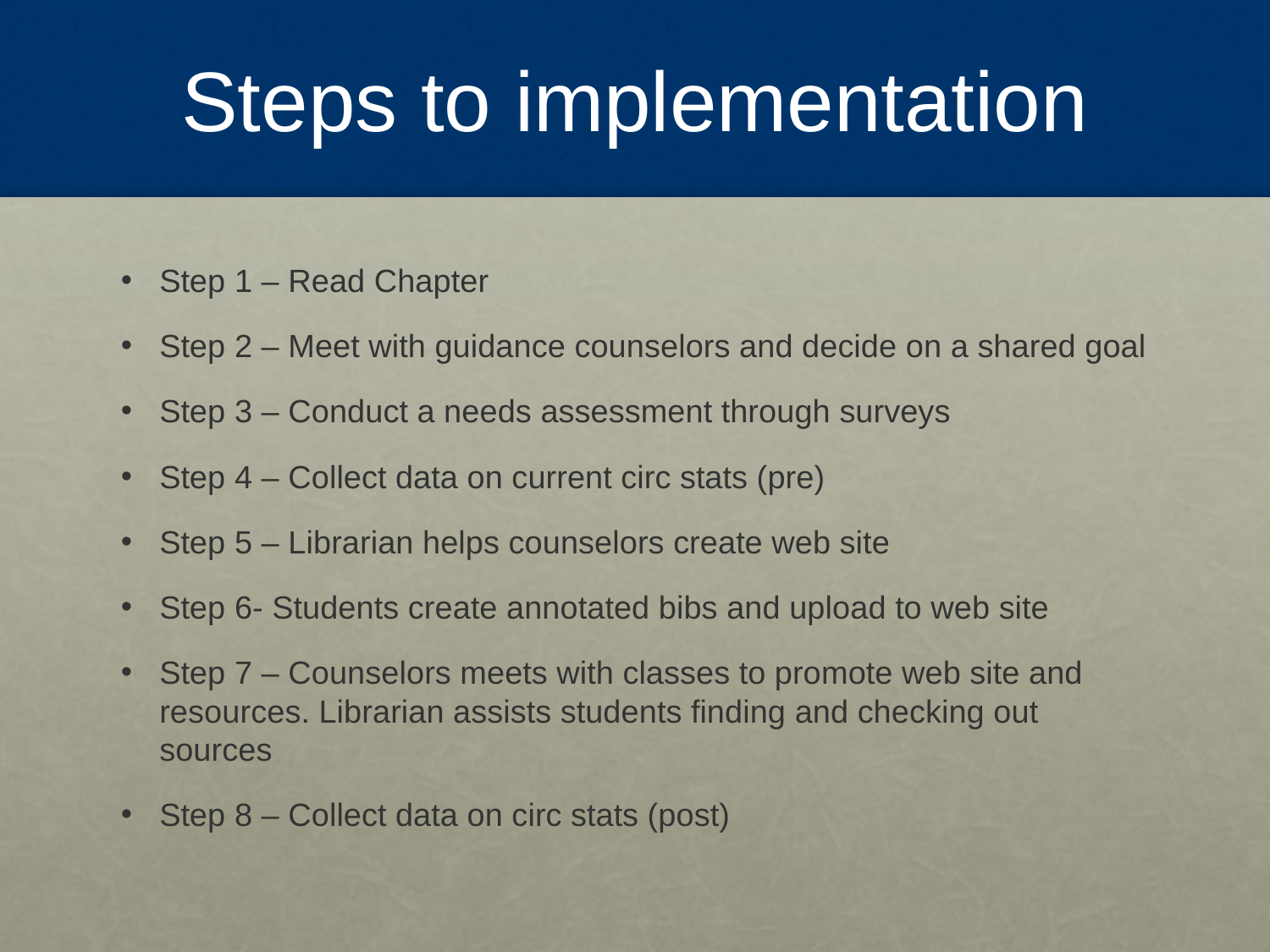

# Steps to implementation
Step 1 – Read Chapter
Step 2 – Meet with guidance counselors and decide on a shared goal
Step 3 – Conduct a needs assessment through surveys
Step 4 – Collect data on current circ stats (pre)
Step 5 – Librarian helps counselors create web site
Step 6- Students create annotated bibs and upload to web site
Step 7 – Counselors meets with classes to promote web site and resources. Librarian assists students finding and checking out sources
Step 8 – Collect data on circ stats (post)